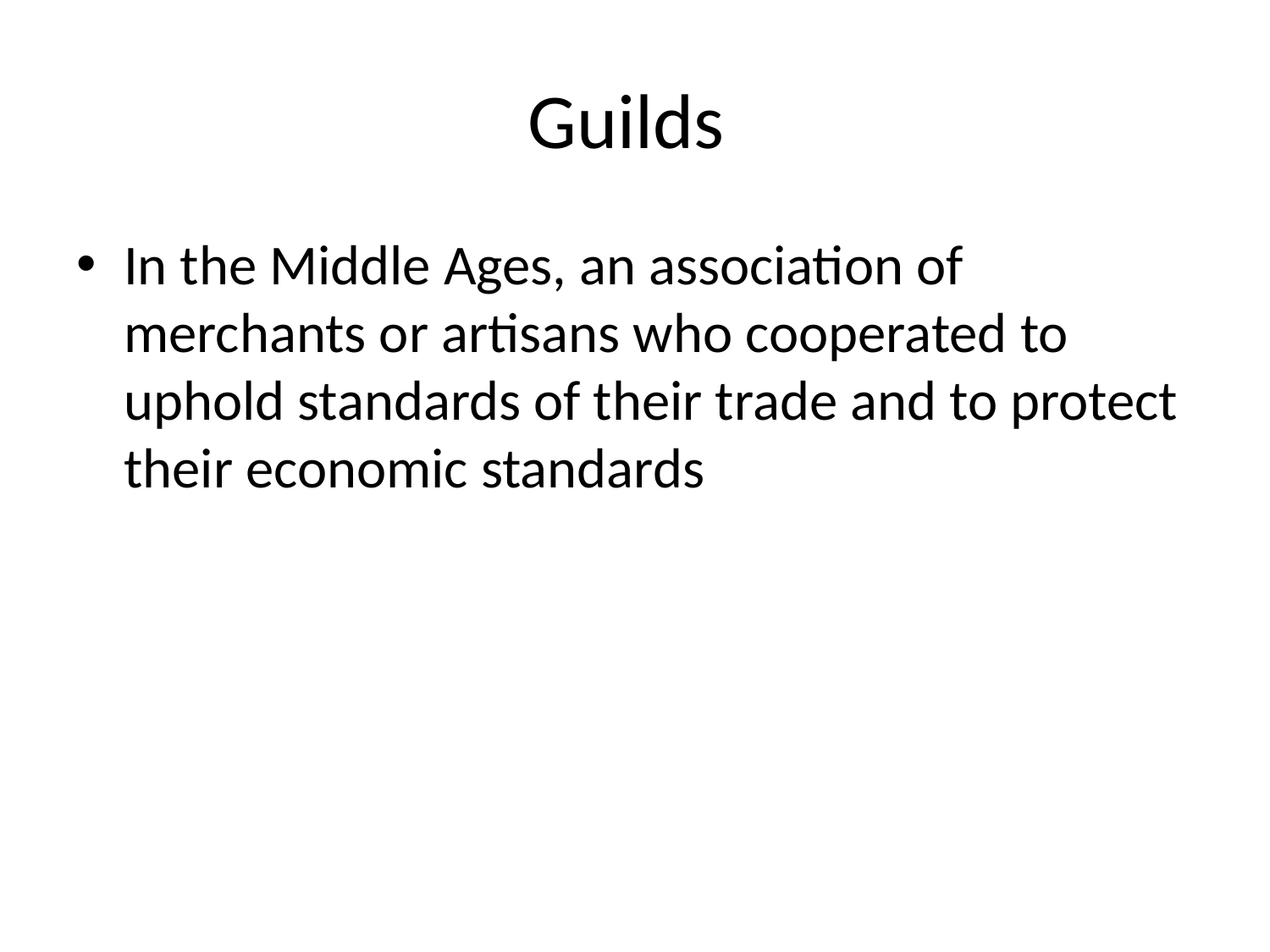

# Guilds
In the Middle Ages, an association of merchants or artisans who cooperated to uphold standards of their trade and to protect their economic standards